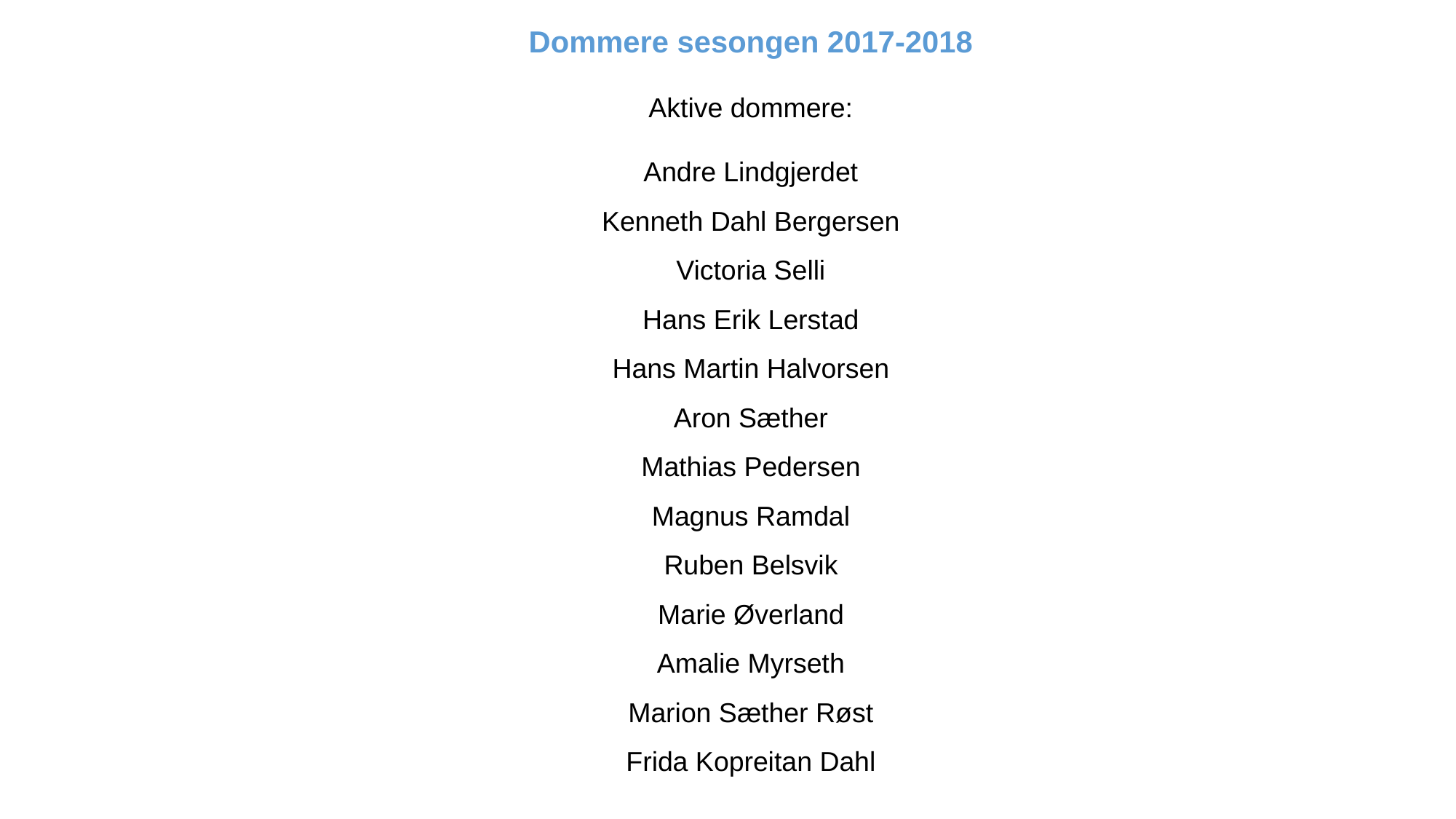

Dommere sesongen 2017-2018
Aktive dommere:
Andre Lindgjerdet
Kenneth Dahl Bergersen
Victoria Selli
Hans Erik Lerstad
Hans Martin Halvorsen
Aron Sæther
Mathias Pedersen
Magnus Ramdal
Ruben Belsvik
Marie Øverland
Amalie Myrseth
Marion Sæther Røst
Frida Kopreitan Dahl